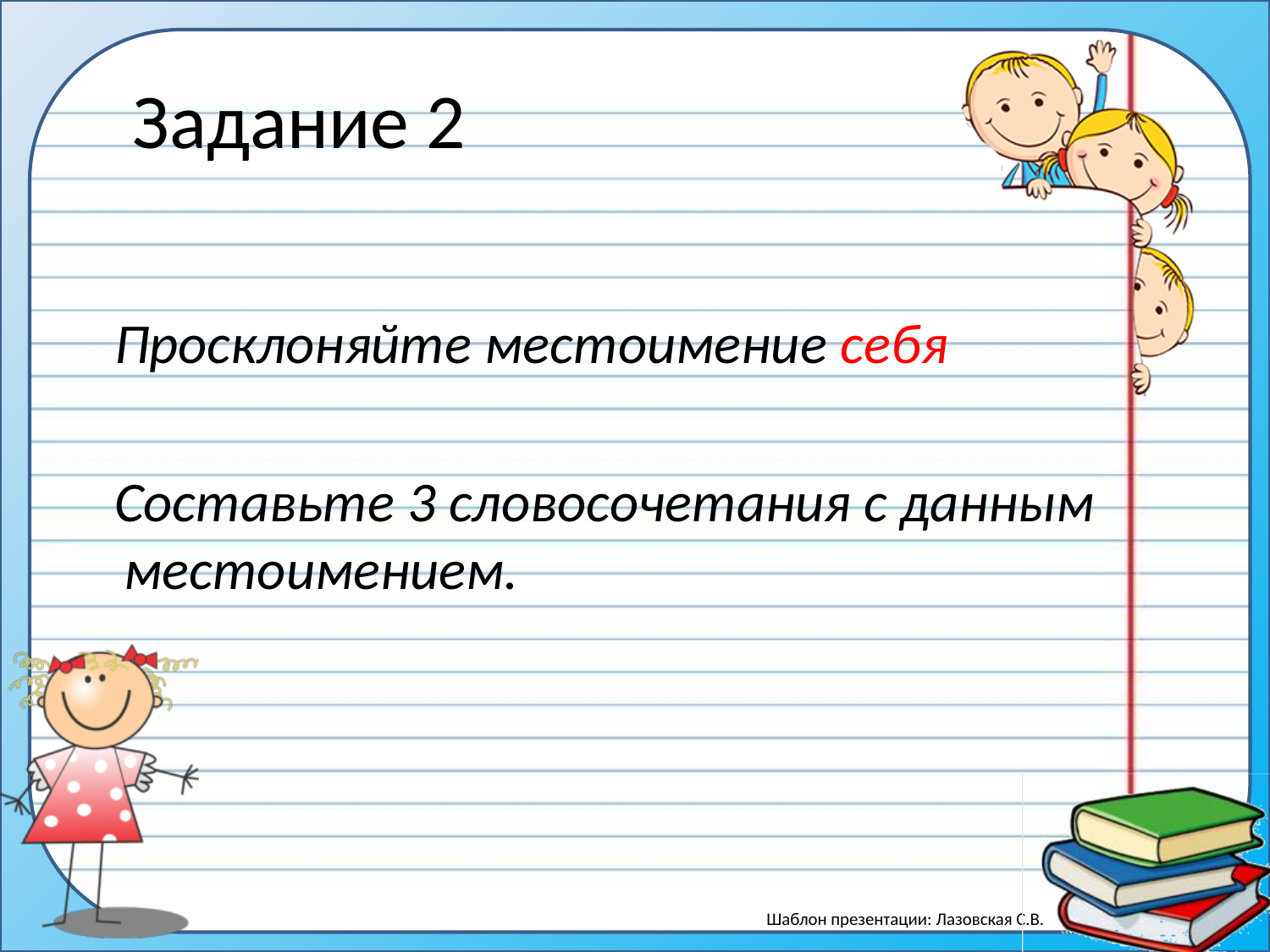

# Задание 2

   Просклоняйте местоимение себя

   Составьте 3 словосочетания с данным местоимением.